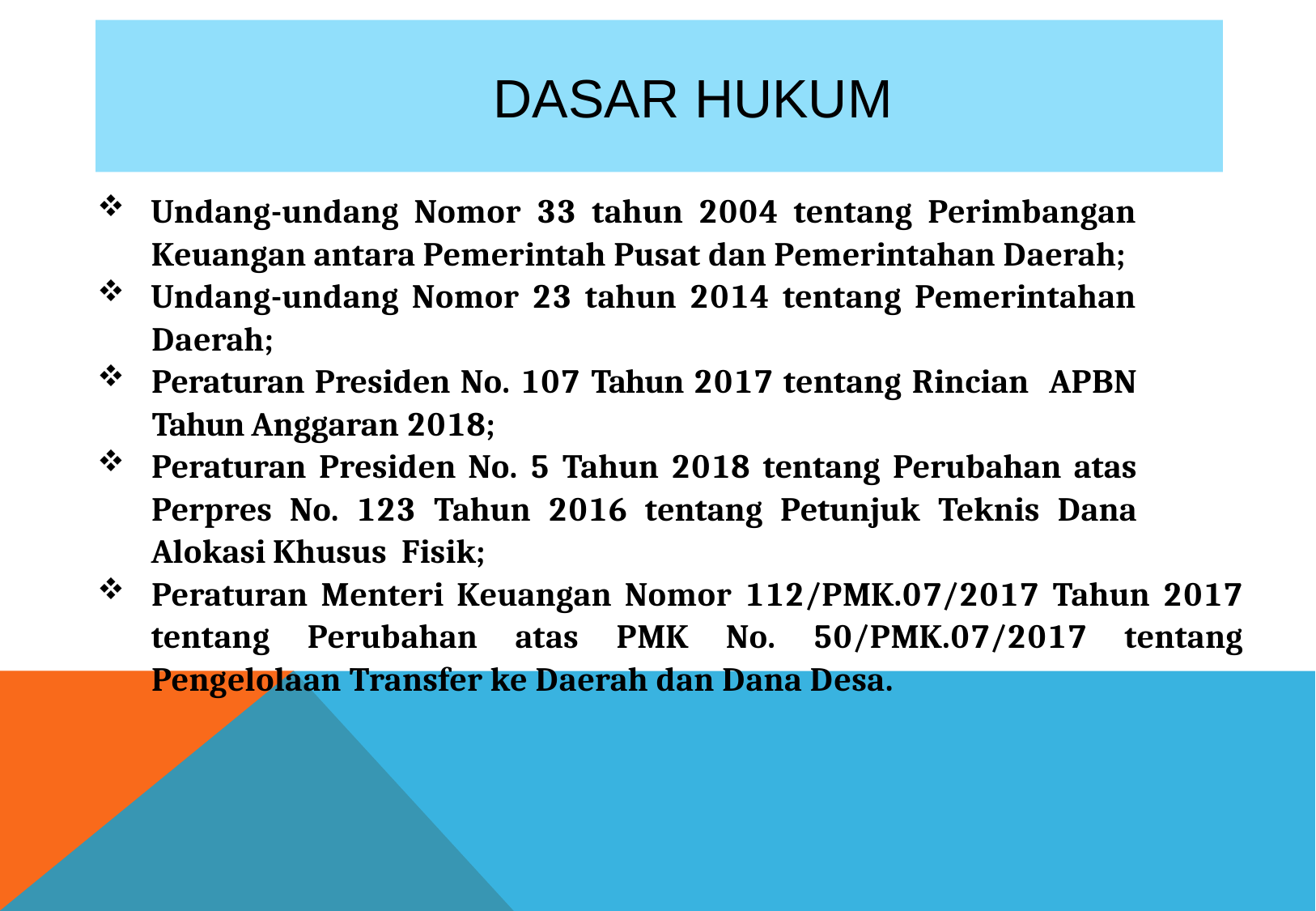

# DASAR HUKUM
Undang-undang Nomor 33 tahun 2004 tentang Perimbangan Keuangan antara Pemerintah Pusat dan Pemerintahan Daerah;
Undang-undang Nomor 23 tahun 2014 tentang Pemerintahan Daerah;
Peraturan Presiden No. 107 Tahun 2017 tentang Rincian  APBN Tahun Anggaran 2018;
Peraturan Presiden No. 5 Tahun 2018 tentang Perubahan atas Perpres No. 123 Tahun 2016 tentang Petunjuk Teknis Dana Alokasi Khusus  Fisik;
Peraturan Menteri Keuangan Nomor 112/PMK.07/2017 Tahun 2017 tentang Perubahan atas PMK No. 50/PMK.07/2017 tentang Pengelolaan Transfer ke Daerah dan Dana Desa.